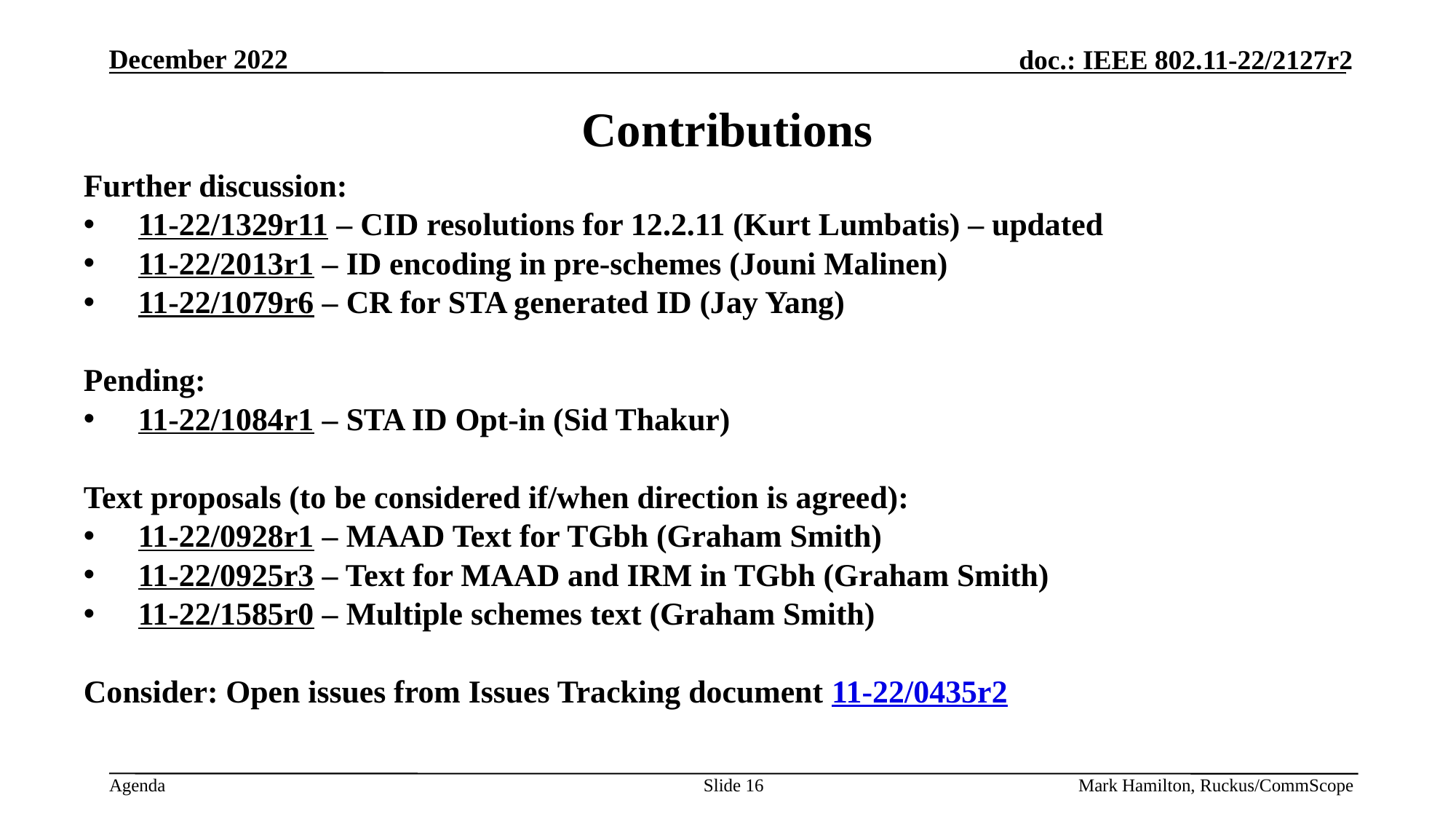

# Contributions
Further discussion:
11-22/1329r11 – CID resolutions for 12.2.11 (Kurt Lumbatis) – updated
11-22/2013r1 – ID encoding in pre-schemes (Jouni Malinen)
11-22/1079r6 – CR for STA generated ID (Jay Yang)

Pending:
11-22/1084r1 – STA ID Opt-in (Sid Thakur)

Text proposals (to be considered if/when direction is agreed):
11-22/0928r1 – MAAD Text for TGbh (Graham Smith)
11-22/0925r3 – Text for MAAD and IRM in TGbh (Graham Smith)
11-22/1585r0 – Multiple schemes text (Graham Smith)

Consider: Open issues from Issues Tracking document 11-22/0435r2

Slide 16